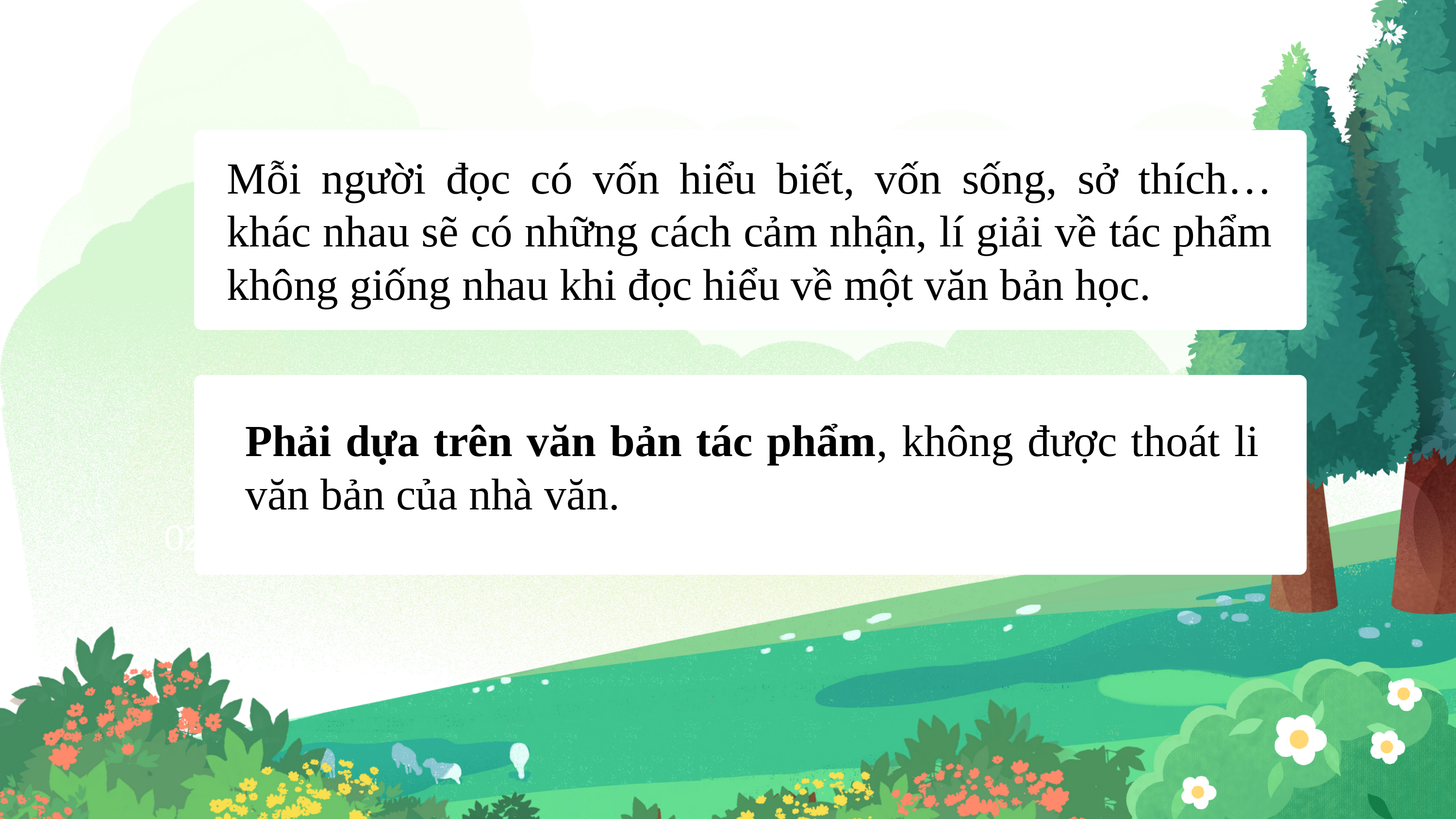

Mỗi người đọc có vốn hiểu biết, vốn sống, sở thích… khác nhau sẽ có những cách cảm nhận, lí giải về tác phẩm không giống nhau khi đọc hiểu về một văn bản học.

Phải dựa trên văn bản tác phẩm, không được thoát li văn bản của nhà văn.

02